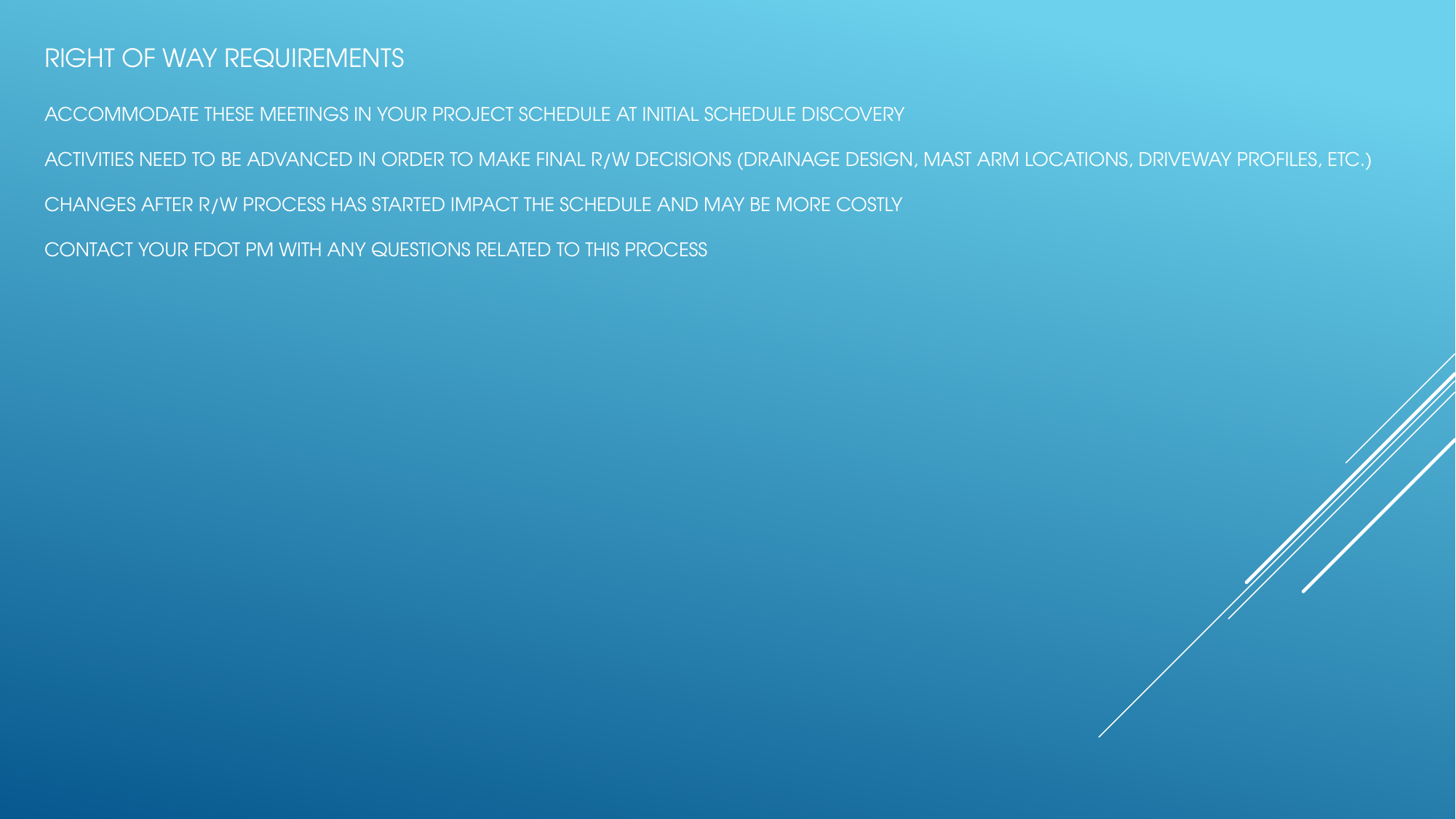

# RIGHT OF WAY REQUIREMENTS accommodate these meetings in your project schedule at initial schedule discovery activities need to be advanced in order to make final r/w decisions (drainage design, mast arm locations, driveway profiles, etc.) changes after R/W process has started impact the schedule and may be more costly contact your FDOT PM WITH any questions related to this process